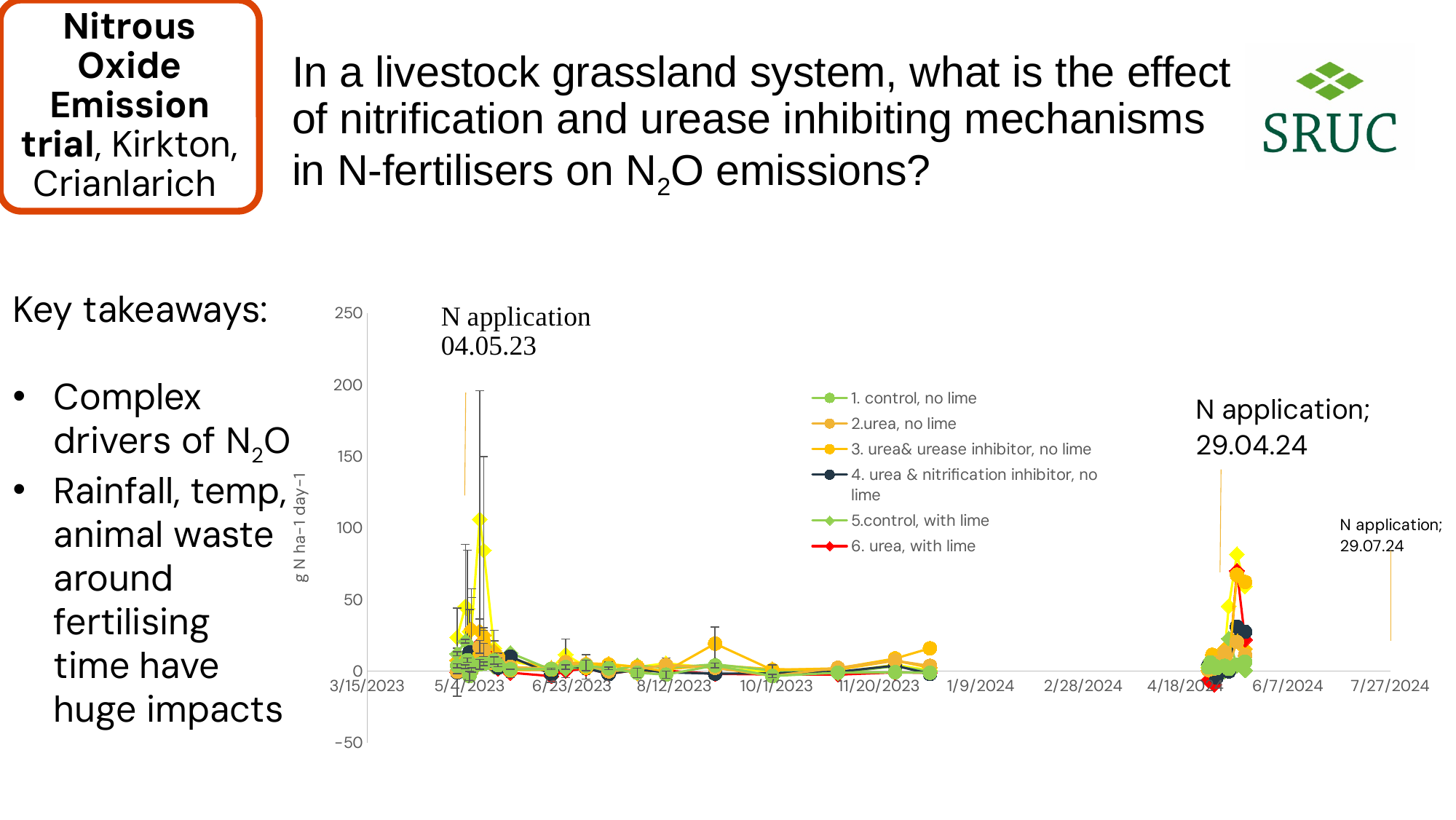

Nitrous Oxide Emission trial, Kirkton, Crianlarich
# In a livestock grassland system, what is the effect of nitrification and urease inhibiting mechanisms in N-fertilisers on N2O emissions?

### Chart

| Category | 1. control, no lime | 2.urea, no lime | 3. urea& urease inhibitor, no lime | 4. urea & nitrification inhibitor, no lime | 5.control, with lime | 6. urea, with lime | 7. urea & urease inhibitor, with lime | 8.urea & nitrification inhibitor, with lime |
|---|---|---|---|---|---|---|---|---|
Key takeaways:

Complex drivers of N2O
Rainfall, temp, animal waste around fertilising time have huge impacts